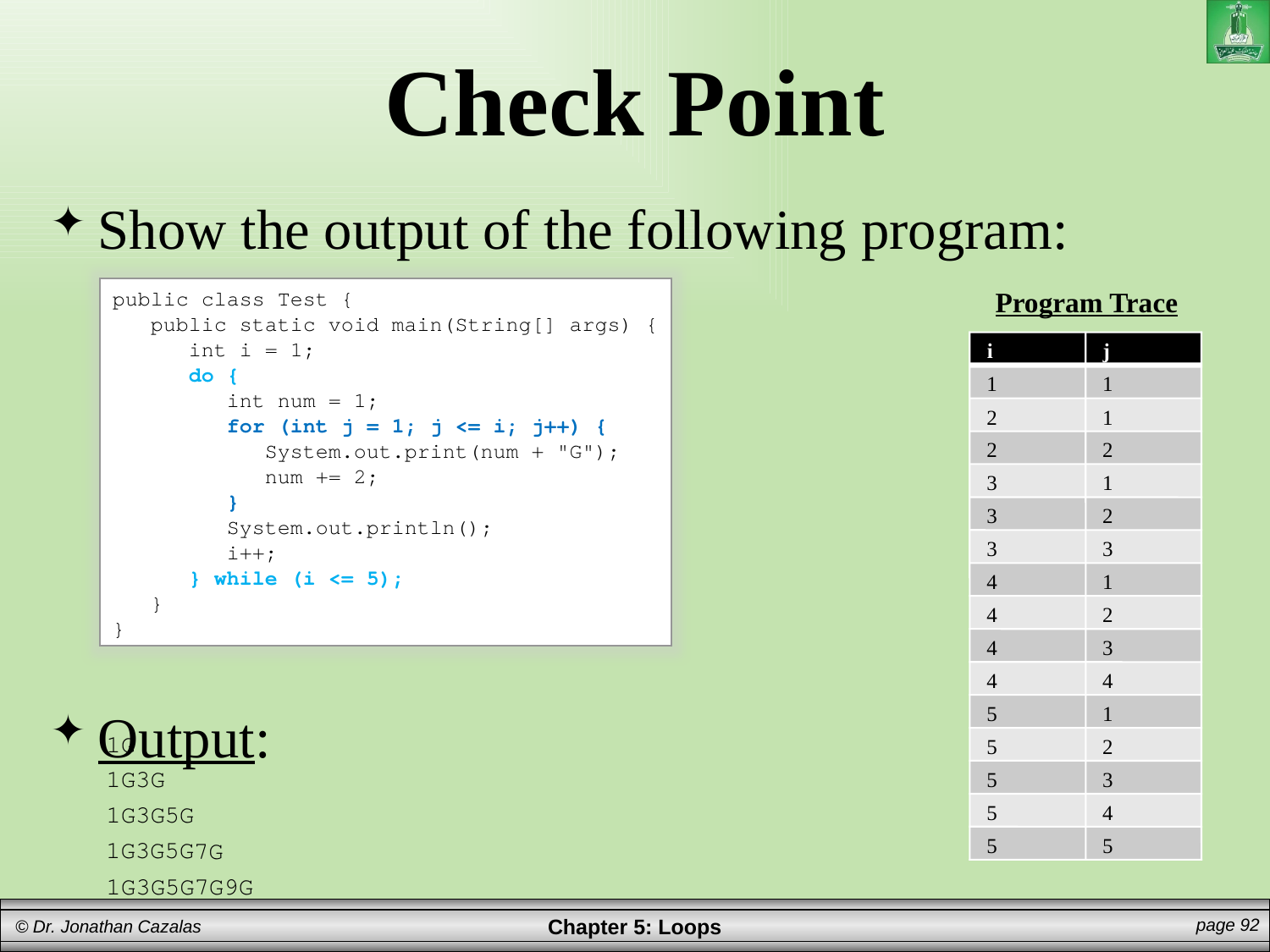

# Check Point
Show the output of the following program:

Output:
public class Test {
   public static void main(String[] args) {
      int i = 1;
      do {
         int num = 1;
         for (int j = 1; j <= i; j++) {
            System.out.print(num + "G");
            num += 2;
         }
         System.out.println();
         i++;
      } while (i <= 5);
   }
}
Program Trace

i
j

1
1

2
1

2
2

3
1

3
2

3
3

4
1

4
2

4
3

4
4

5
1

1G
5
2

1G
3G
5
3

5G
1G
3G
5
4

5
5
5G
1G
3G
7G

5G
1G
3G
9G
7G